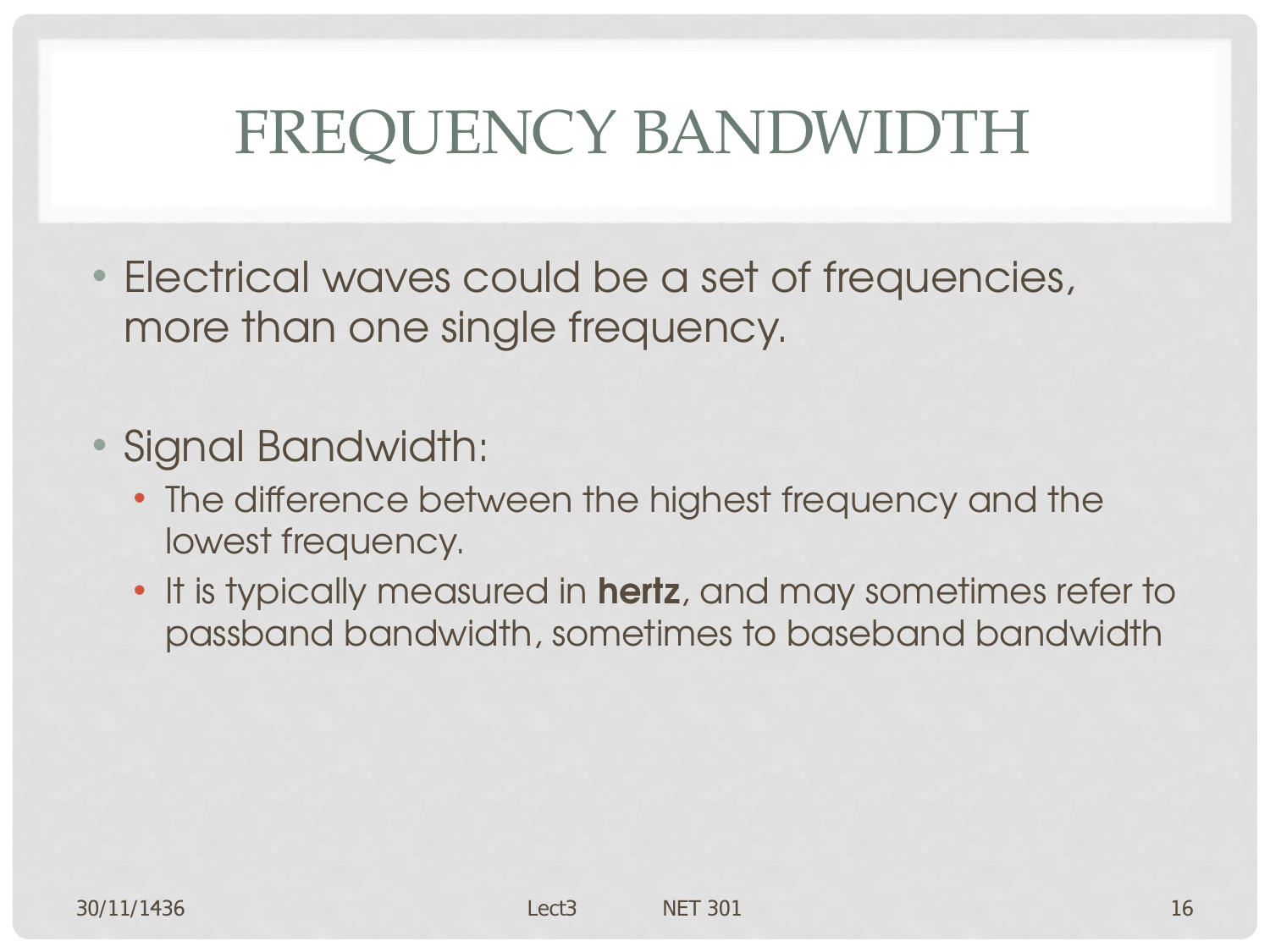

# Frequency bandwidth
Electrical waves could be a set of frequencies, more than one single frequency.

Signal Bandwidth:
The difference between the highest frequency and the lowest frequency.
It is typically measured in hertz, and may sometimes refer to passband bandwidth, sometimes to baseband bandwidth
30/11/1436
Lect3             NET 301
16